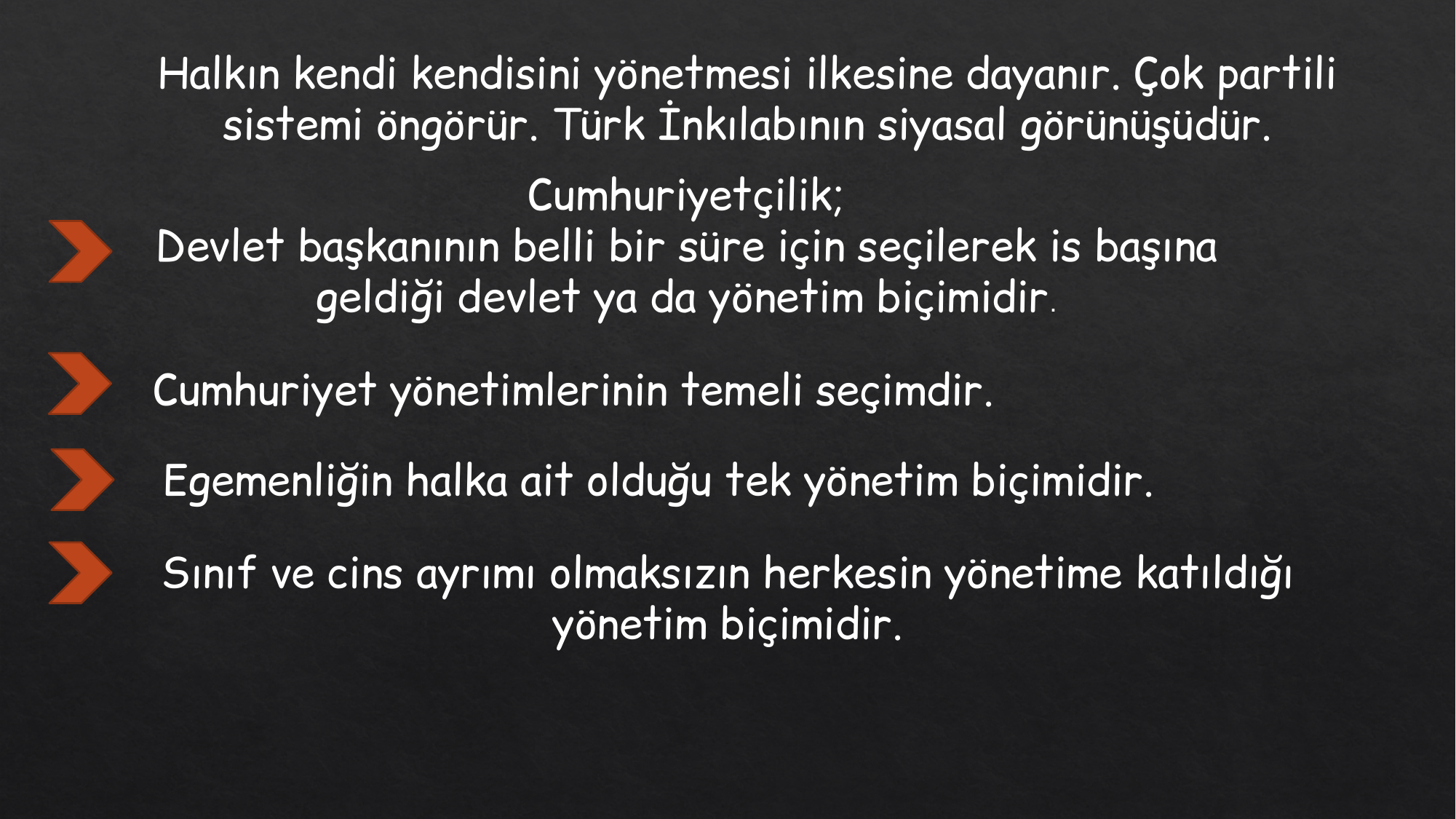

Halkın kendi kendisini yönetmesi ilkesine dayanır. Çok partili sistemi öngörür. Türk İnkılabının siyasal görünüşüdür.

Cumhuriyetçilik;
Devlet başkanının belli bir süre için seçilerek is başına geldiği devlet ya da yönetim biçimidir.

Cumhuriyet yönetimlerinin temeli seçimdir.

Egemenliğin halka ait olduğu tek yönetim biçimidir.

Sınıf ve cins ayrımı olmaksızın herkesin yönetime katıldığı yönetim biçimidir.